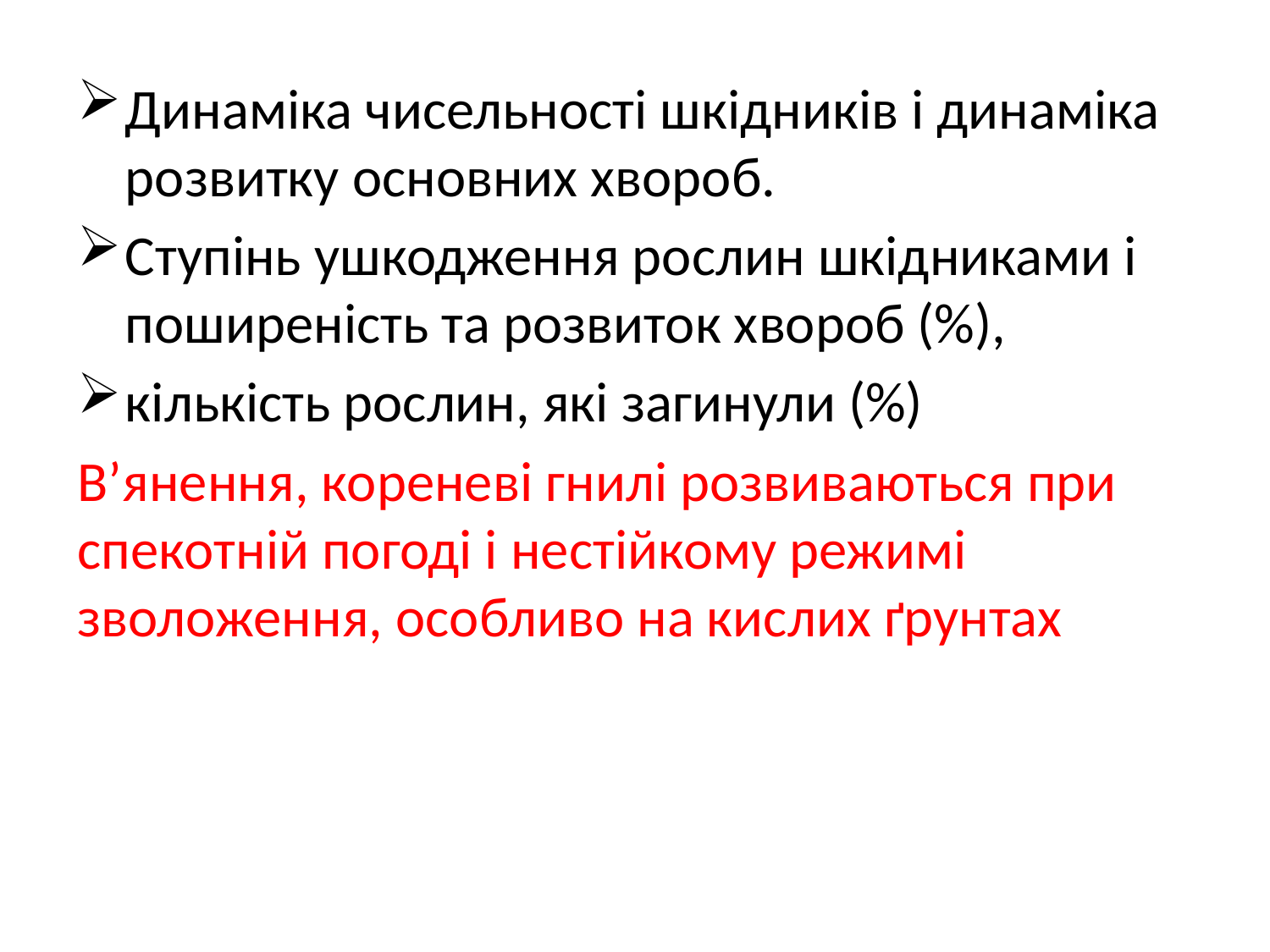

Динаміка чисельності шкідників і динаміка
розвитку основних хвороб.
Ступінь ушкодження рослин шкідниками і поширеність та розвиток хвороб (%),
кількість рослин, які загинули (%)
В’янення, кореневі гнилі розвиваються при спекотній погоді і нестійкому режимі зволоження, особливо на кислих ґрунтах